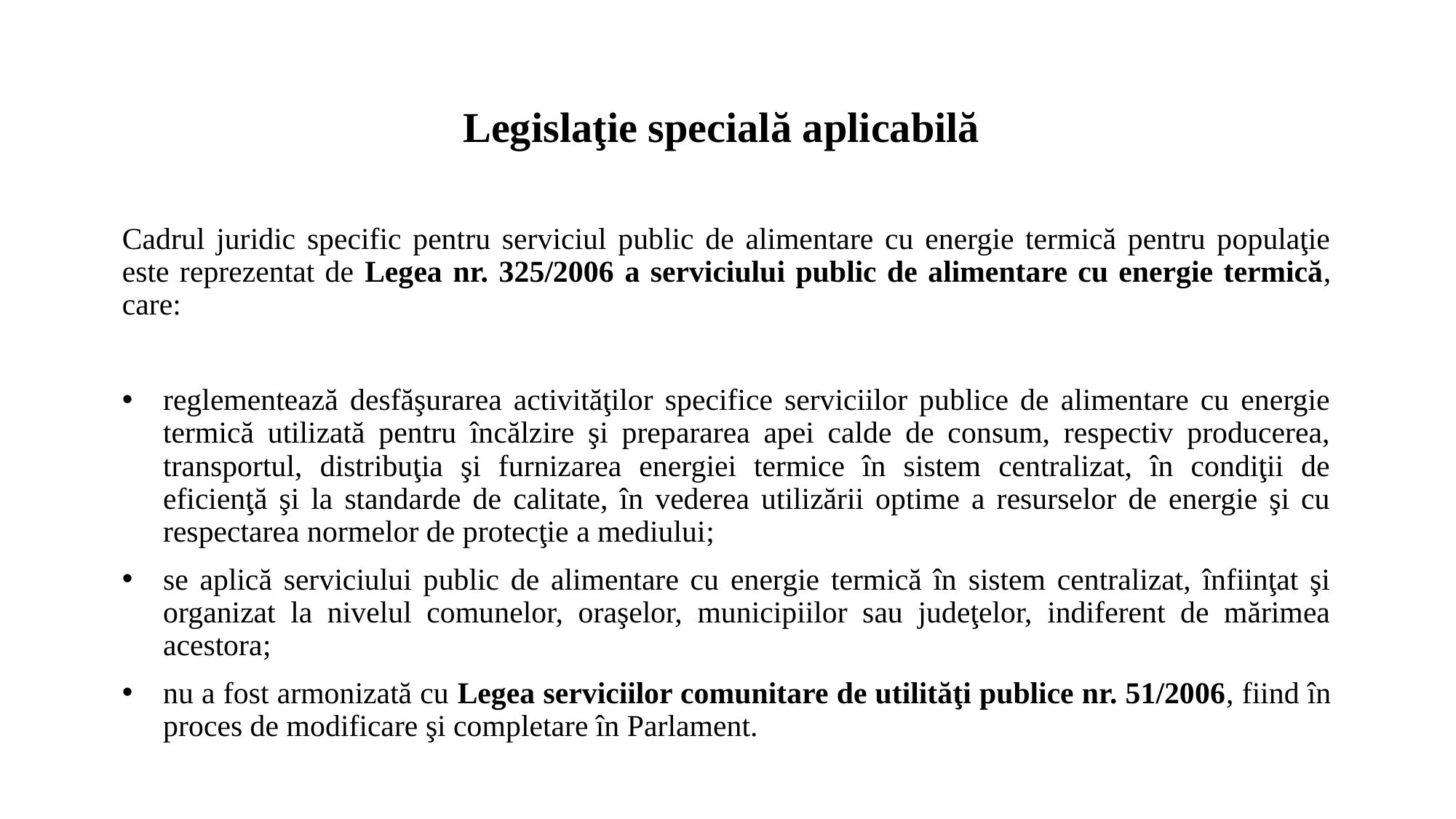

# Legislaţie specială aplicabilă
Cadrul juridic specific pentru serviciul public de alimentare cu energie termică pentru populaţie este reprezentat de Legea nr. 325/2006 a serviciului public de alimentare cu energie termică, care:

reglementează desfăşurarea activităţilor specifice serviciilor publice de alimentare cu energie termică utilizată pentru încălzire şi prepararea apei calde de consum, respectiv producerea, transportul, distribuţia şi furnizarea energiei termice în sistem centralizat, în condiţii de eficienţă şi la standarde de calitate, în vederea utilizării optime a resurselor de energie şi cu respectarea normelor de protecţie a mediului;
se aplică serviciului public de alimentare cu energie termică în sistem centralizat, înfiinţat şi organizat la nivelul comunelor, oraşelor, municipiilor sau judeţelor, indiferent de mărimea acestora;
nu a fost armonizată cu Legea serviciilor comunitare de utilităţi publice nr. 51/2006, fiind în proces de modificare şi completare în Parlament.